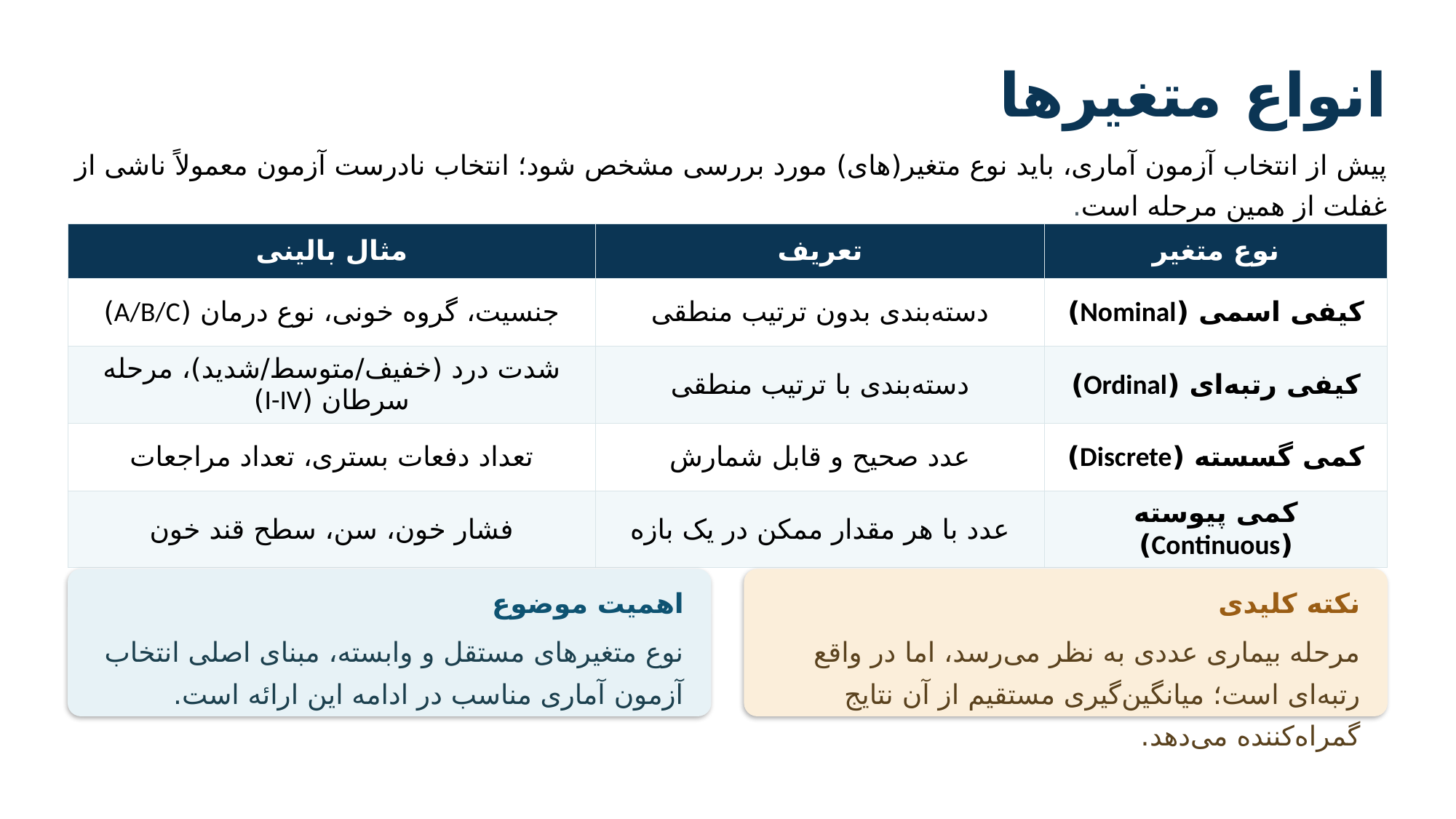

انواع متغیرها
پیش از انتخاب آزمون آماری، باید نوع متغیر(های) مورد بررسی مشخص شود؛ انتخاب نادرست آزمون معمولاً ناشی از غفلت از همین مرحله است.
| مثال بالینی | تعریف | نوع متغیر |
| --- | --- | --- |
| جنسیت، گروه خونی، نوع درمان (A/B/C) | دسته‌بندی بدون ترتیب منطقی | کیفی اسمی (Nominal) |
| شدت درد (خفیف/متوسط/شدید)، مرحله سرطان (I-IV) | دسته‌بندی با ترتیب منطقی | کیفی رتبه‌ای (Ordinal) |
| تعداد دفعات بستری، تعداد مراجعات | عدد صحیح و قابل شمارش | کمی گسسته (Discrete) |
| فشار خون، سن، سطح قند خون | عدد با هر مقدار ممکن در یک بازه | کمی پیوسته (Continuous) |

اهمیت موضوع
نکته کلیدی
نوع متغیرهای مستقل و وابسته، مبنای اصلی انتخاب آزمون آماری مناسب در ادامه این ارائه است.
مرحله بیماری عددی به نظر می‌رسد، اما در واقع رتبه‌ای است؛ میانگین‌گیری مستقیم از آن نتایج گمراه‌کننده می‌دهد.